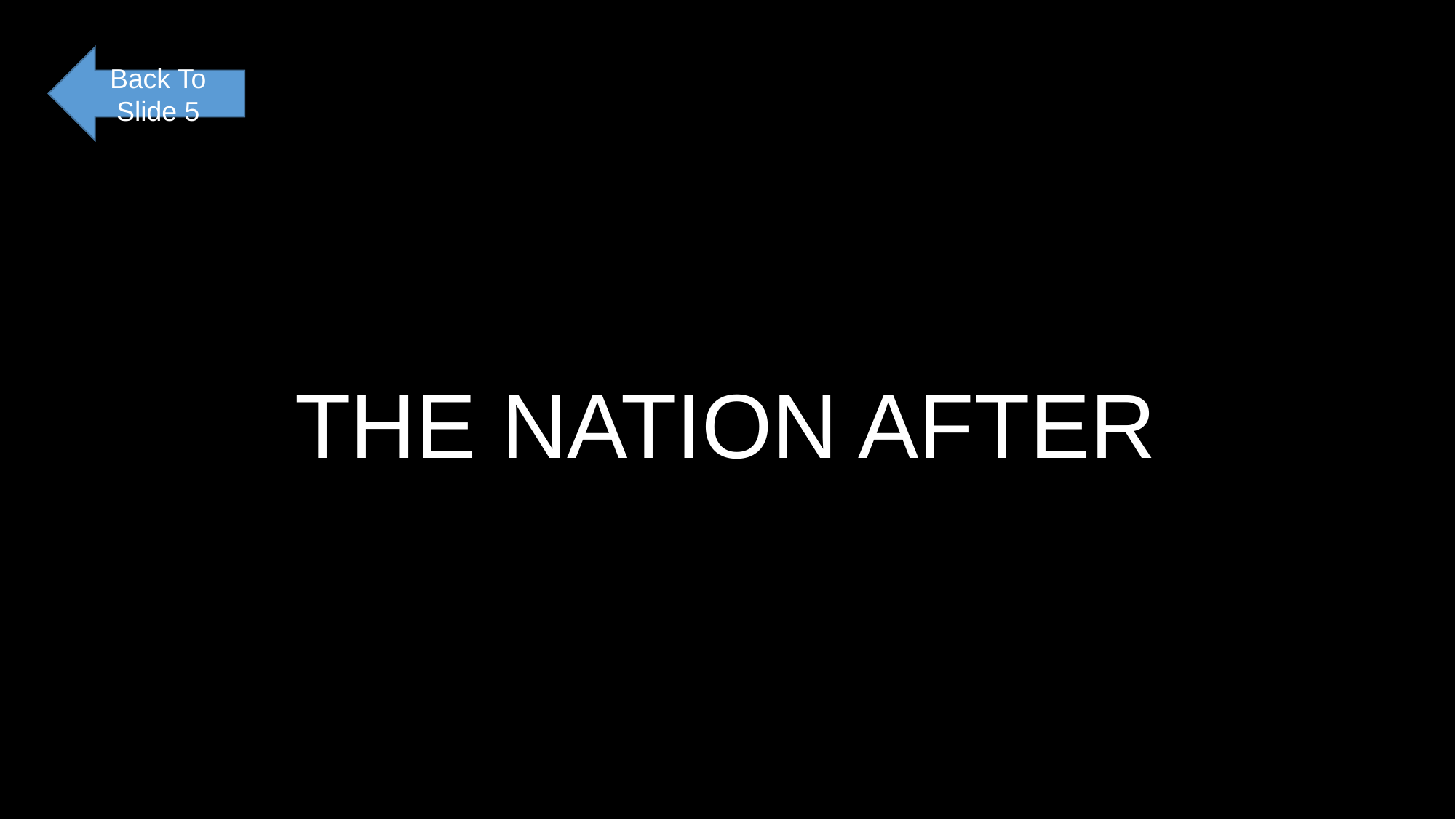

Back To Slide 5
# THE NATION AFTER